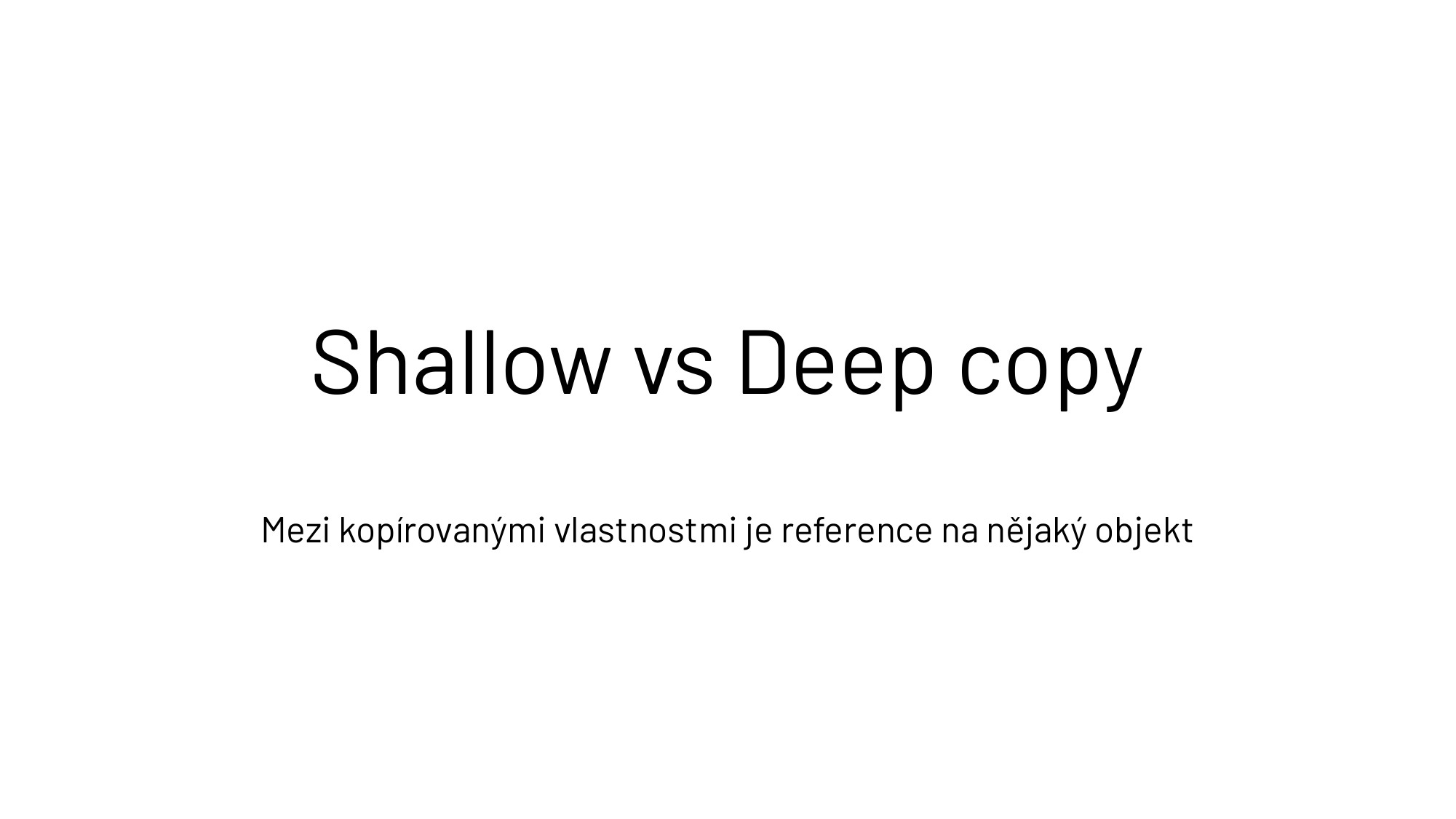

# Shallow vs Deep copy
Mezi kopírovanými vlastnostmi je reference na nějaký objekt